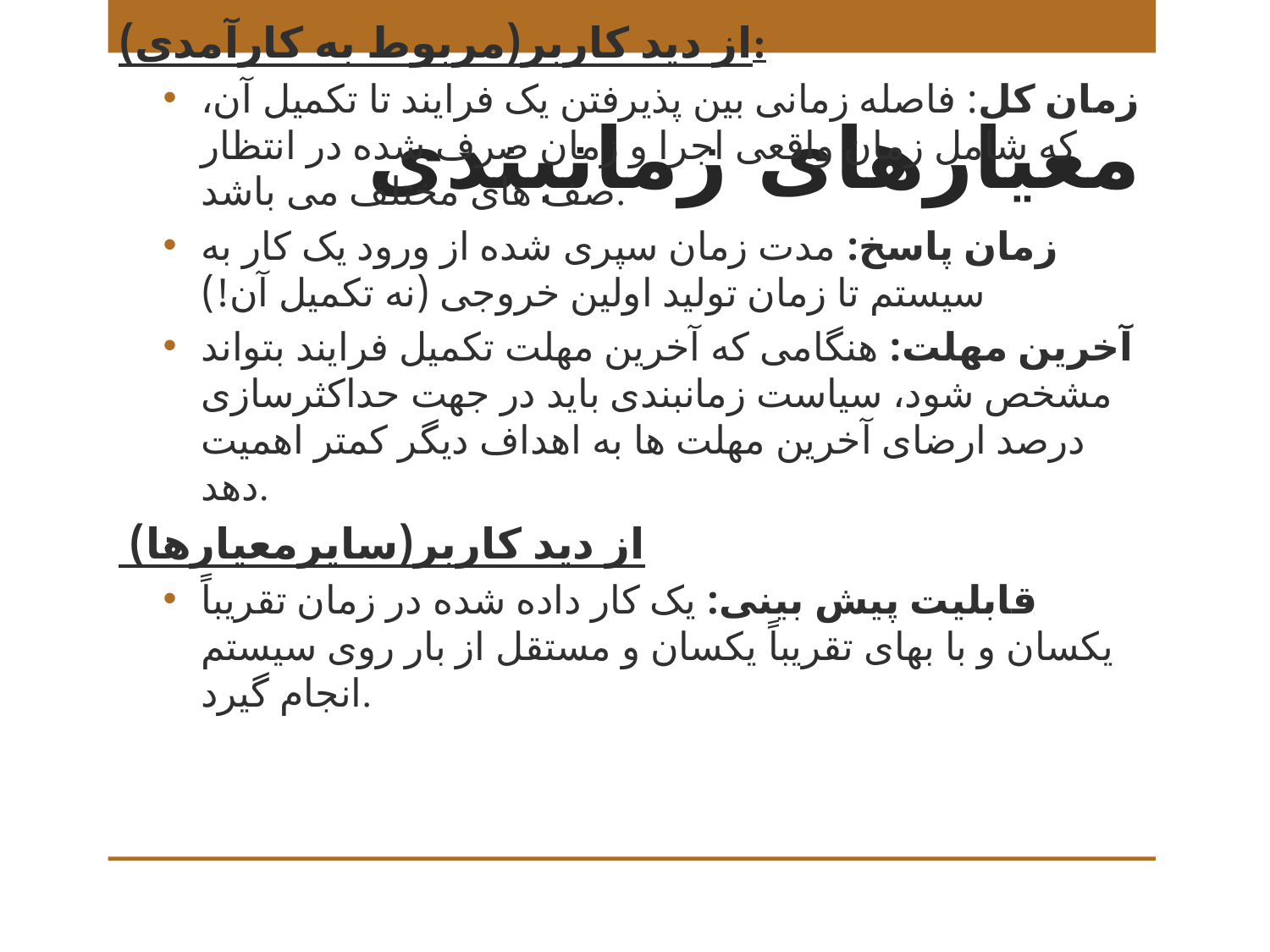

# معیارهای زمانبندی
از دید کاربر(مربوط به کارآمدی):
زمان کل: فاصله زمانی بین پذیرفتن یک فرایند تا تکمیل آن، که شامل زمان واقعی اجرا و زمان صرف شده در انتظار صف های مختلف می باشد.
زمان پاسخ: مدت زمان سپری شده از ورود یک کار به سیستم تا زمان تولید اولین خروجی (نه تکمیل آن!)
آخرین مهلت: هنگامی که آخرین مهلت تکمیل فرایند بتواند مشخص شود، سیاست زمانبندی باید در جهت حداکثرسازی درصد ارضای آخرین مهلت ها به اهداف دیگر کمتر اهمیت دهد.
 از دید کاربر(سایرمعیارها)
قابلیت پیش بینی: یک کار داده شده در زمان تقریباً یکسان و با بهای تقریباً یکسان و مستقل از بار روی سیستم انجام گیرد.